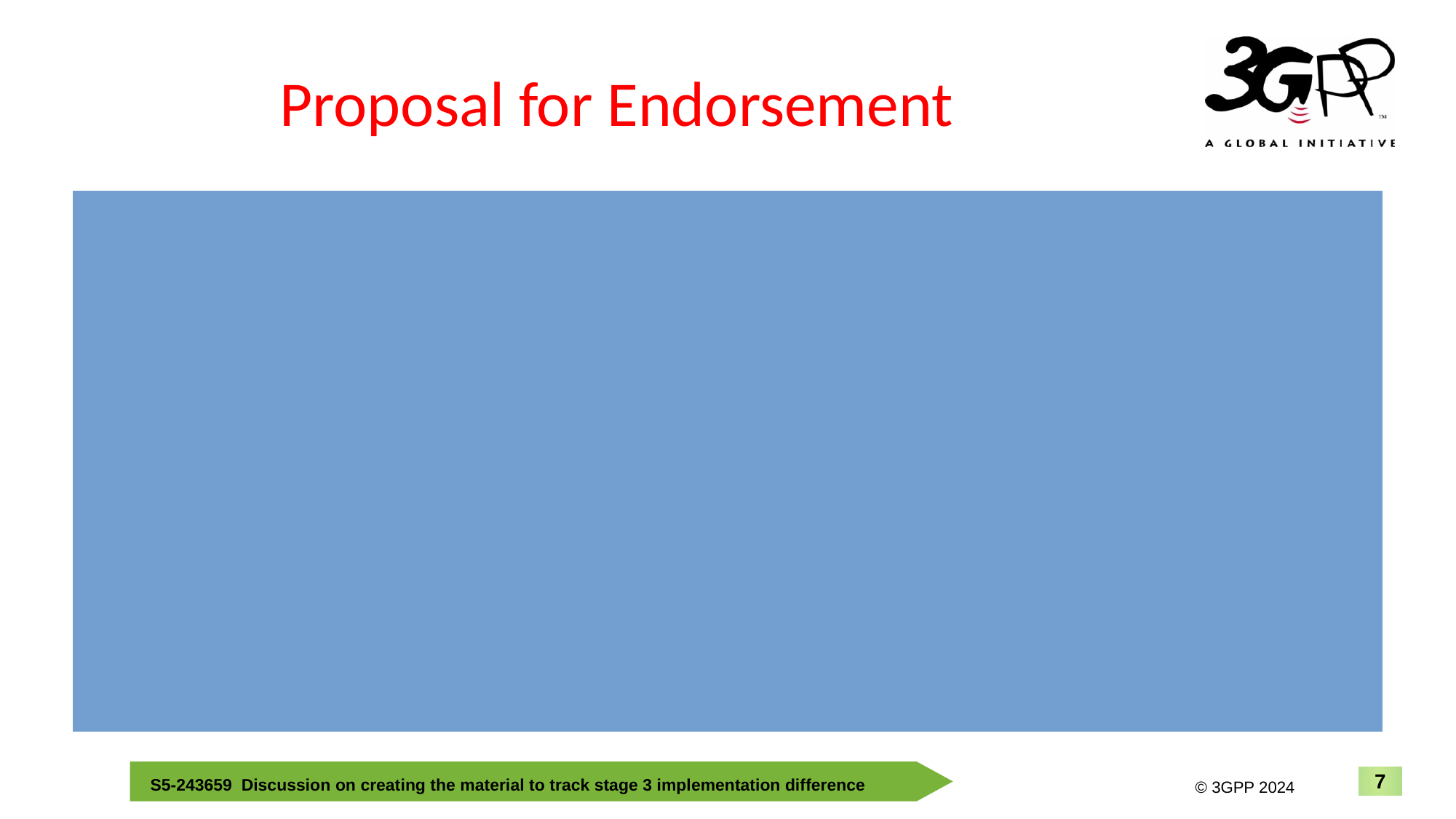

# Proposal for Endorsement
Endorse the proposal as way forward for creating materials to track Stage 3 implementation difference